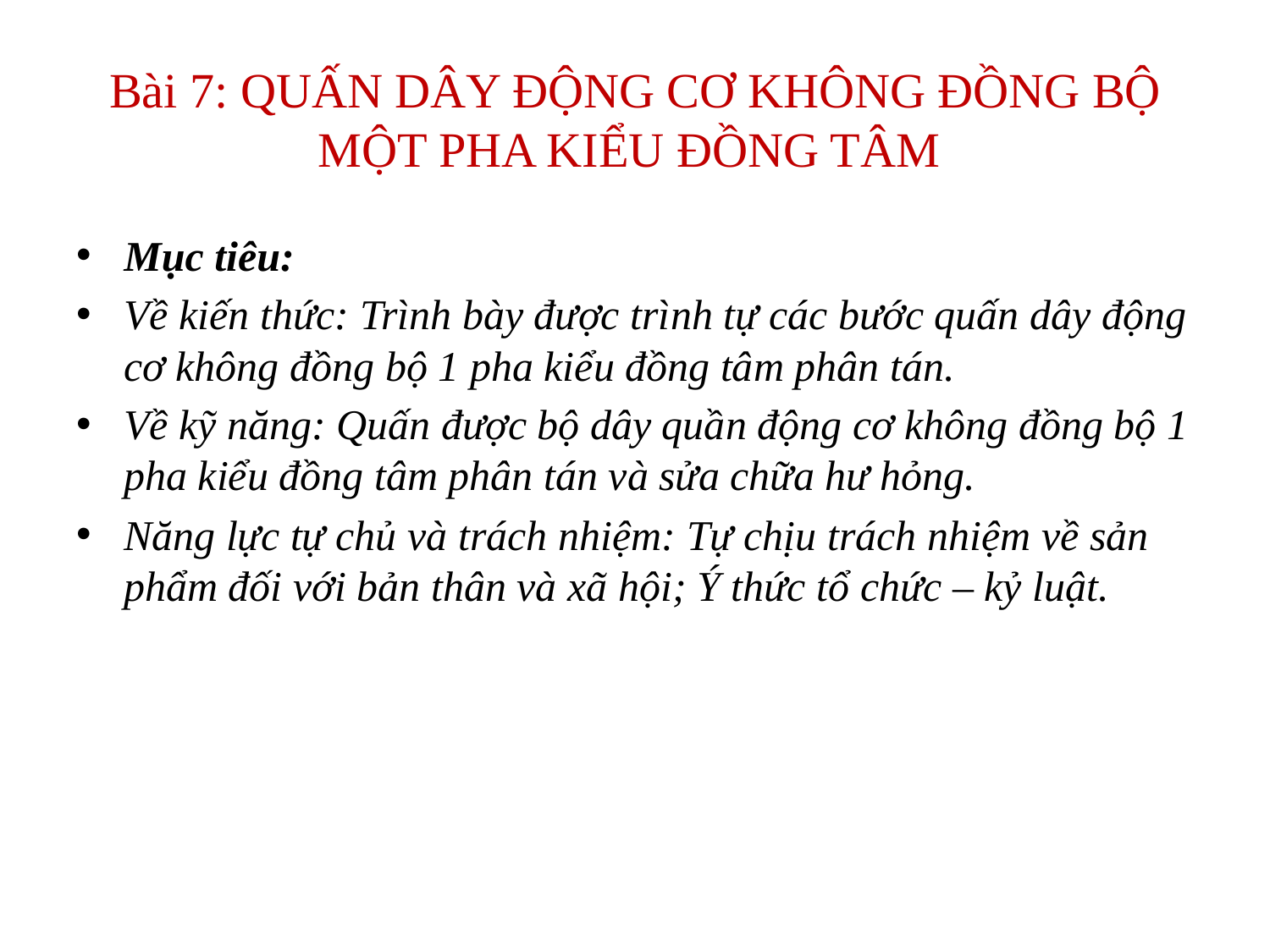

# Bài 7: QUẤN DÂY ĐỘNG CƠ KHÔNG ĐỒNG BỘ MỘT PHA KIỂU ĐỒNG TÂM
Mục tiêu:
Về kiến thức: Trình bày được trình tự các bước quấn dây động cơ không đồng bộ 1 pha kiểu đồng tâm phân tán.
Về kỹ năng: Quấn được bộ dây quần động cơ không đồng bộ 1 pha kiểu đồng tâm phân tán và sửa chữa hư hỏng.
Năng lực tự chủ và trách nhiệm: Tự chịu trách nhiệm về sản phẩm đối với bản thân và xã hội; Ý thức tổ chức – kỷ luật.